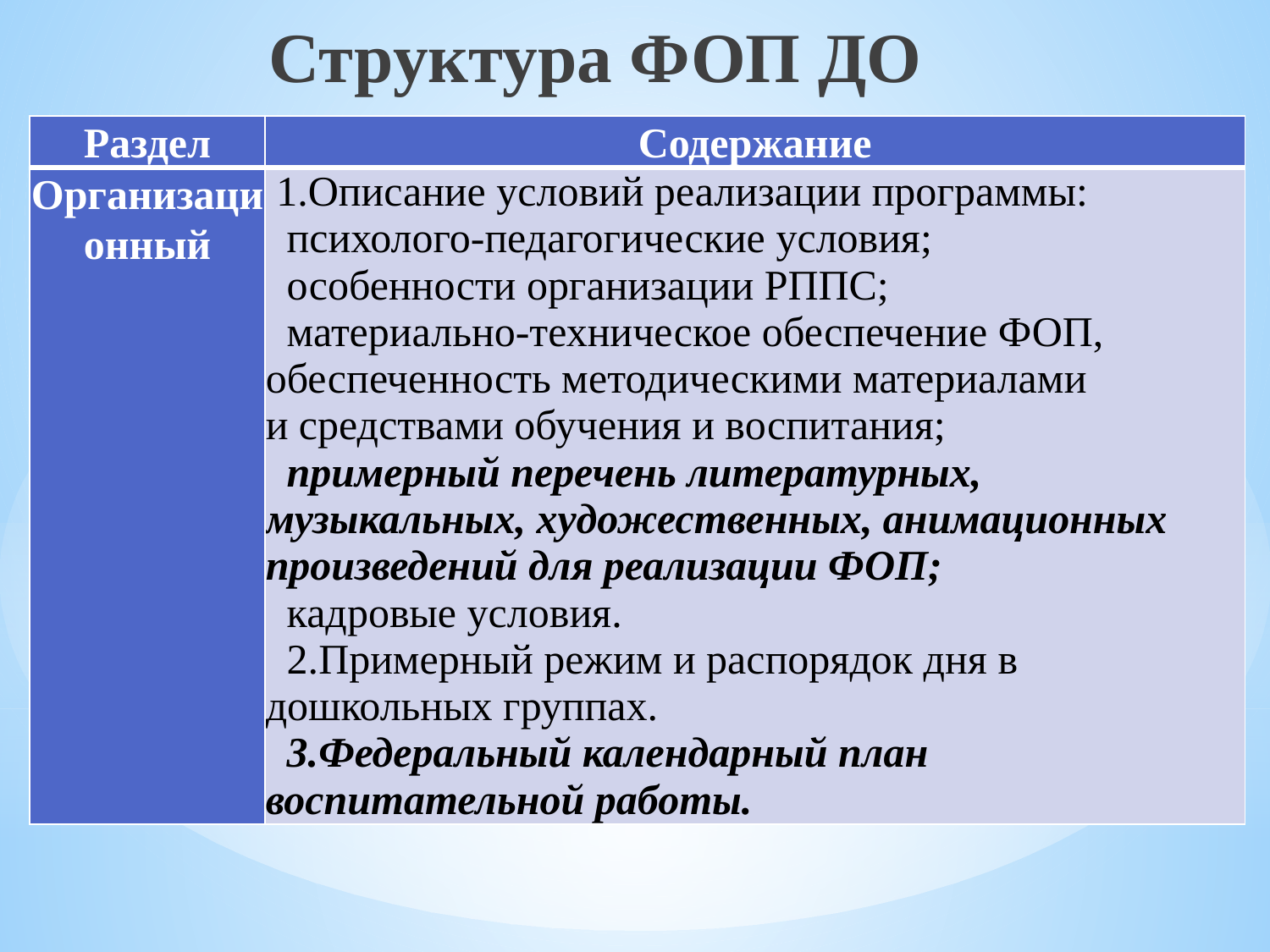

Структура ФОП ДО
| Раздел | Содержание |
| --- | --- |
| Организационный | 1.Описание условий реализации программы: психолого-педагогические условия; особенности организации РППС; материально-техническое обеспечение ФОП, обеспеченность методическими материалами и средствами обучения и воспитания; примерный перечень литературных, музыкальных, художественных, анимационных произведений для реализации ФОП; кадровые условия. 2.Примерный режим и распорядок дня в  дошкольных группах. 3.Федеральный календарный план воспитательной работы. |